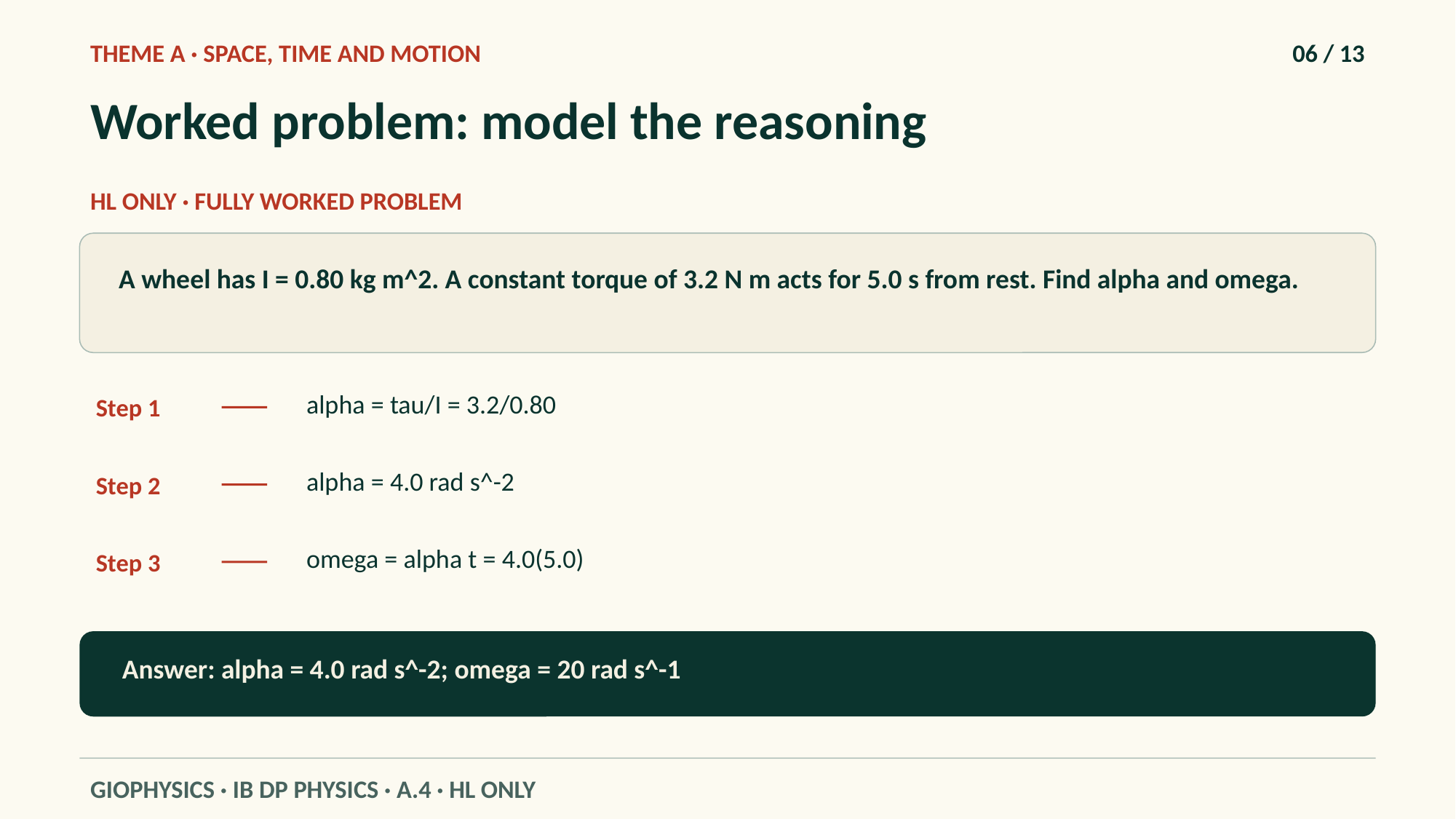

THEME A · SPACE, TIME AND MOTION
06 / 13
Worked problem: model the reasoning
HL ONLY · FULLY WORKED PROBLEM

A wheel has I = 0.80 kg m^2. A constant torque of 3.2 N m acts for 5.0 s from rest. Find alpha and omega.
alpha = tau/I = 3.2/0.80
Step 1

alpha = 4.0 rad s^-2
Step 2

omega = alpha t = 4.0(5.0)
Step 3

Answer: alpha = 4.0 rad s^-2; omega = 20 rad s^-1

GIOPHYSICS · IB DP PHYSICS · A.4 · HL ONLY